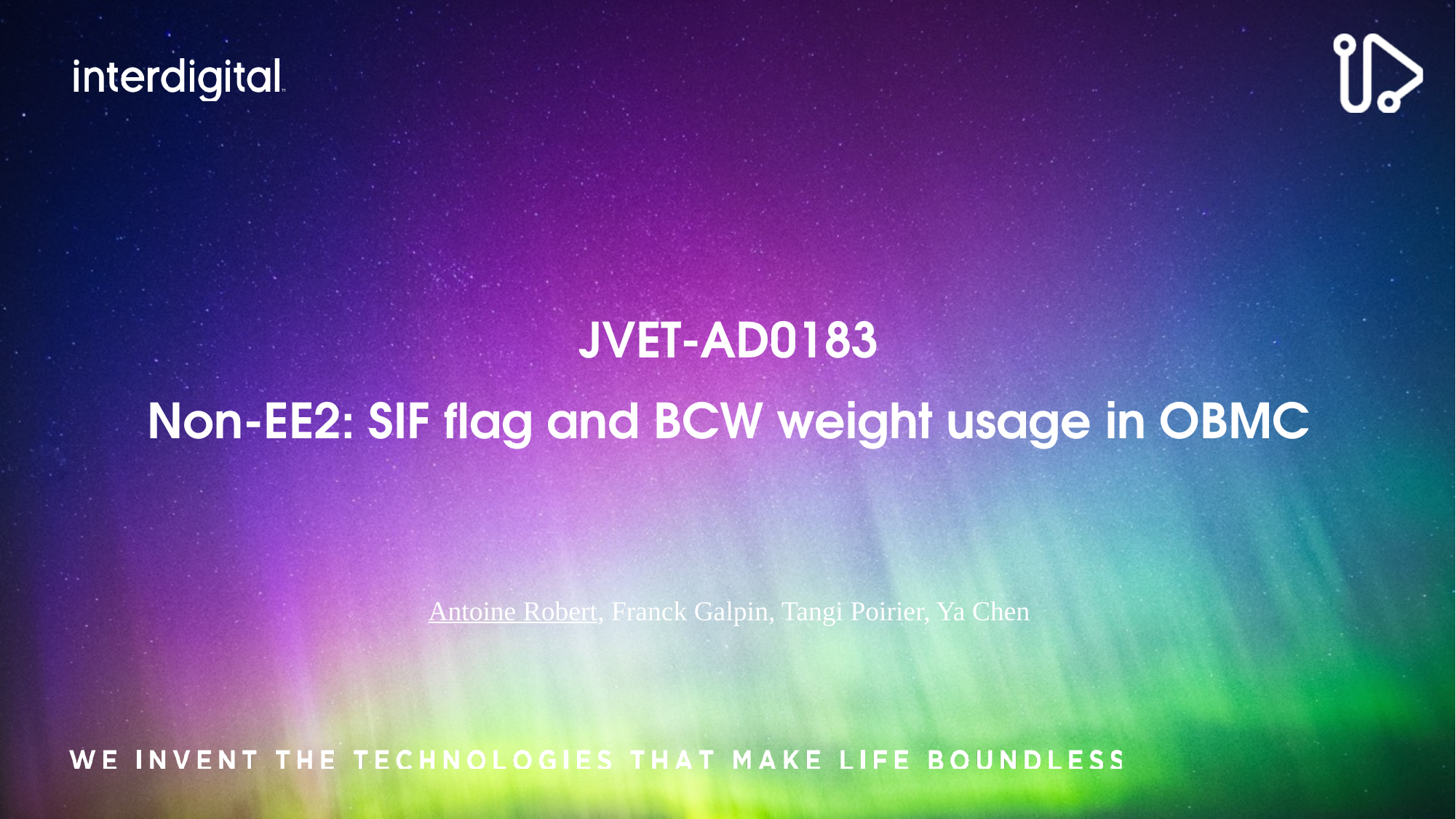

# JVET-AD0183 Non-EE2: SIF flag and BCW weight usage in OBMC
Antoine Robert, Franck Galpin, Tangi Poirier, Ya Chen